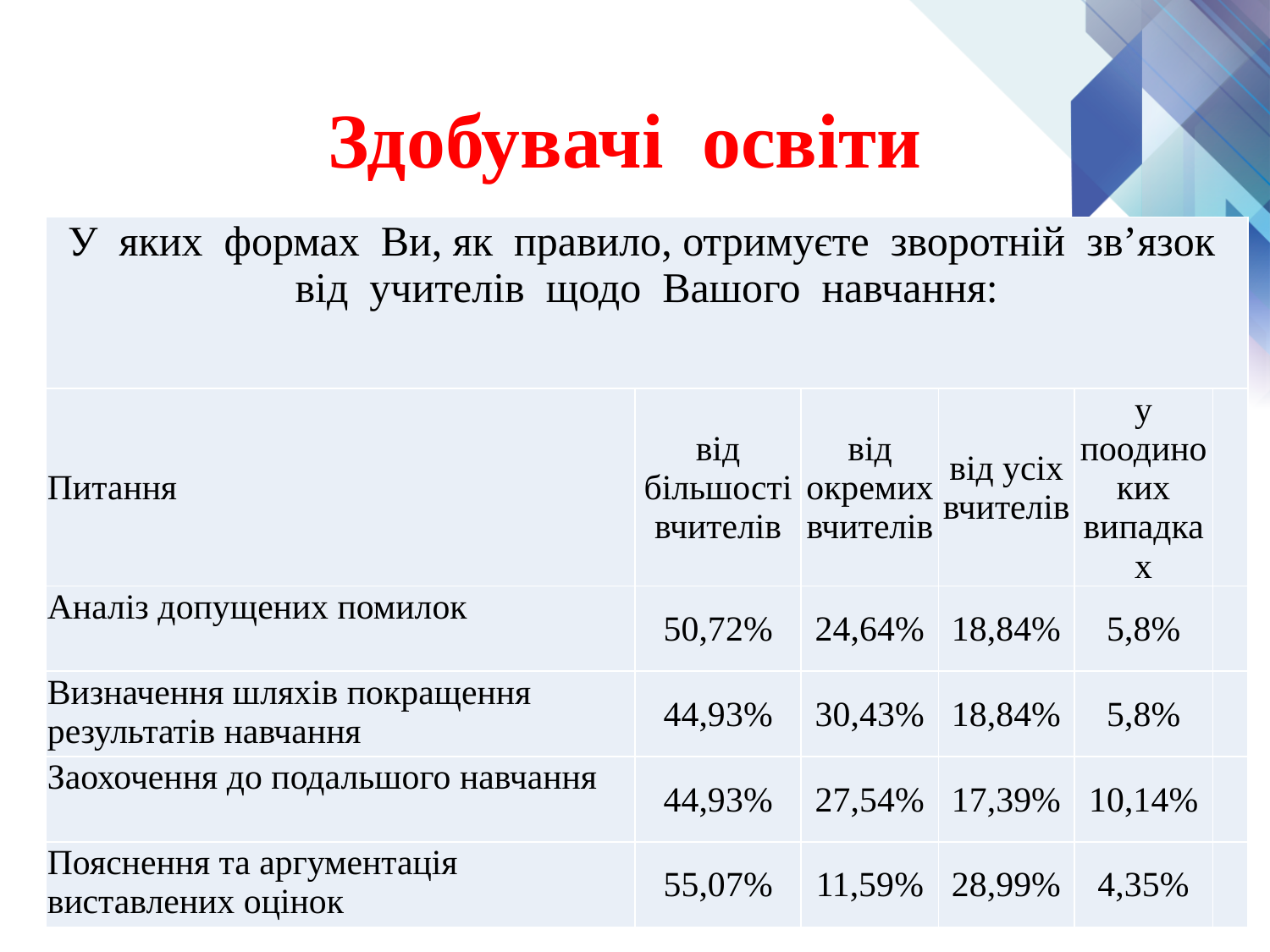

# Здобувачі  освіти
| У яких формах Ви, як правило, отримуєте зворотній зв’язок від учителів щодо Вашого навчання: |  |  |  |  |  |
| --- | --- | --- | --- | --- | --- |
| Питання | від більшості вчителів | від окремих вчителів | від усіх вчителів | у поодиноких випадках |  |
| Аналіз допущених помилок | 50,72% | 24,64% | 18,84% | 5,8% |  |
| Визначення шляхів покращення результатів навчання | 44,93% | 30,43% | 18,84% | 5,8% |  |
| Заохочення до подальшого навчання | 44,93% | 27,54% | 17,39% | 10,14% |  |
| Пояснення та аргументація виставлених оцінок | 55,07% | 11,59% | 28,99% | 4,35% |  |